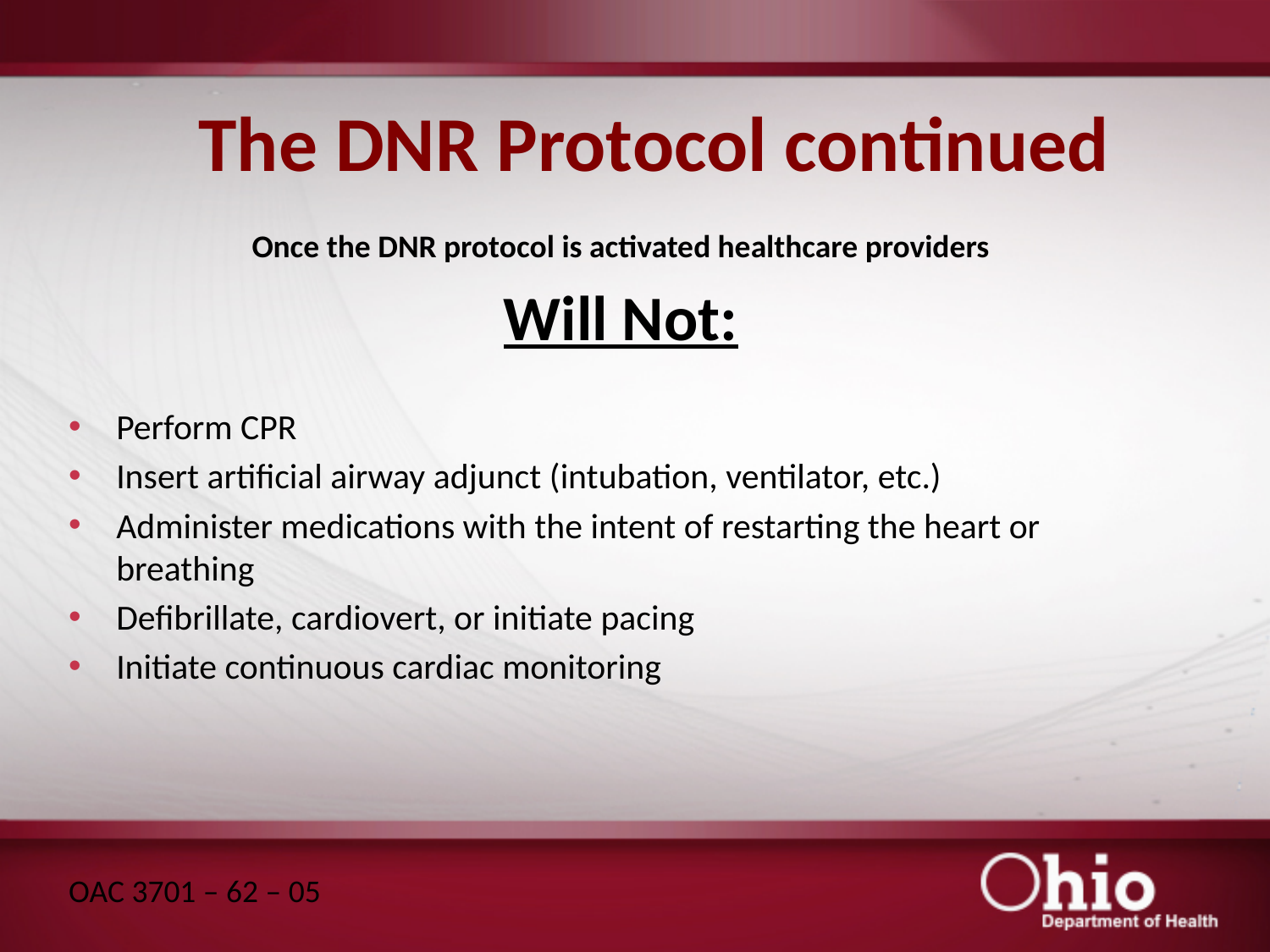

# The DNR Protocol continued
Once the DNR protocol is activated healthcare providers
Will Not:

Perform CPR
Insert artificial airway adjunct (intubation, ventilator, etc.)
Administer medications with the intent of restarting the heart or breathing
Defibrillate, cardiovert, or initiate pacing
Initiate continuous cardiac monitoring

OAC 3701 – 62 – 05